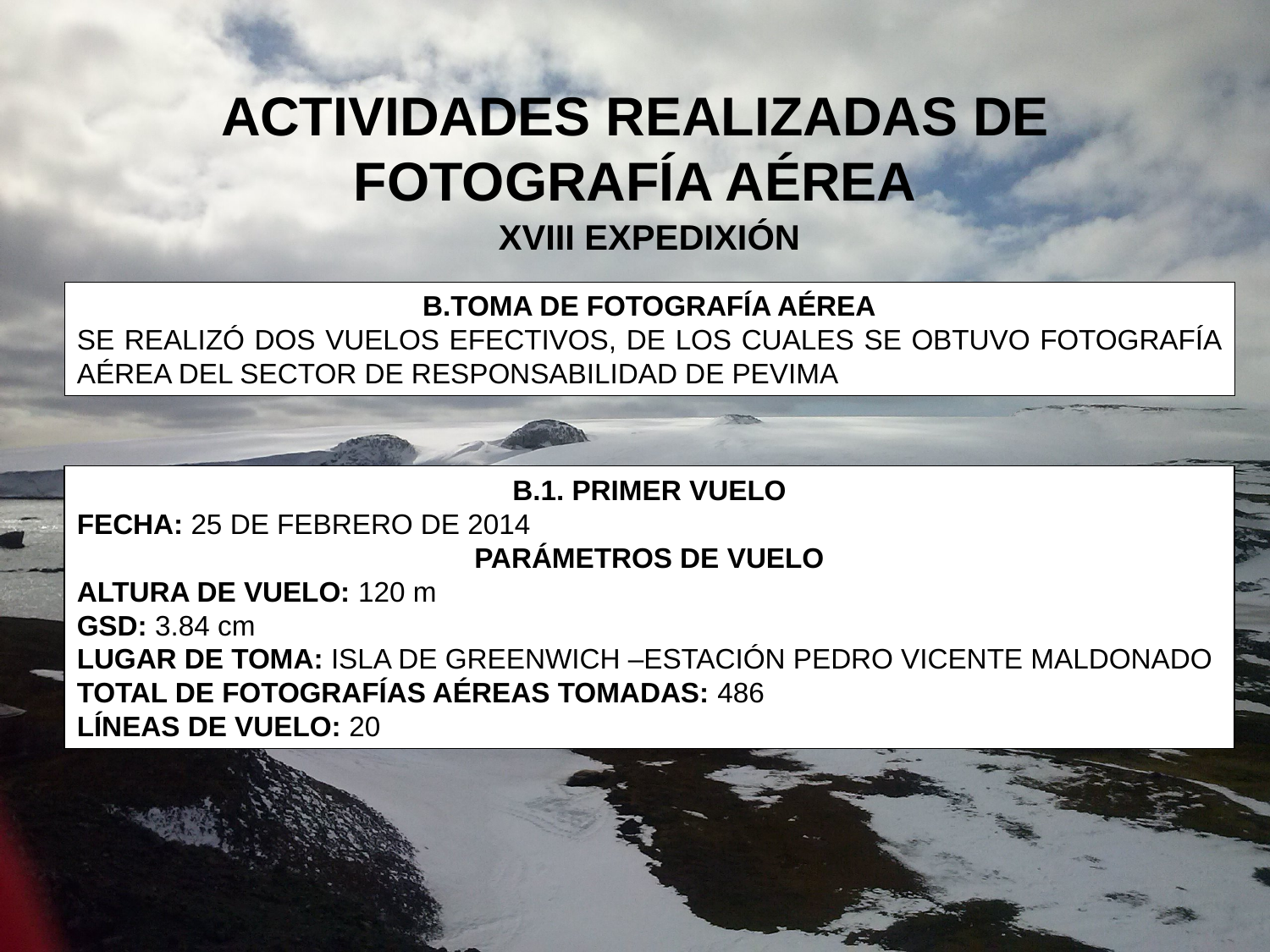

# ACTIVIDADES REALIZADAS DE FOTOGRAFÍA AÉREA
XVIII EXPEDIXIÓN
B.TOMA DE FOTOGRAFÍA AÉREA
SE REALIZÓ DOS VUELOS EFECTIVOS, DE LOS CUALES SE OBTUVO FOTOGRAFÍA AÉREA DEL SECTOR DE RESPONSABILIDAD DE PEVIMA
B.1. PRIMER VUELO
FECHA: 25 DE FEBRERO DE 2014
PARÁMETROS DE VUELO
ALTURA DE VUELO: 120 m
GSD: 3.84 cm
LUGAR DE TOMA: ISLA DE GREENWICH –ESTACIÓN PEDRO VICENTE MALDONADO
TOTAL DE FOTOGRAFÍAS AÉREAS TOMADAS: 486
LÍNEAS DE VUELO: 20